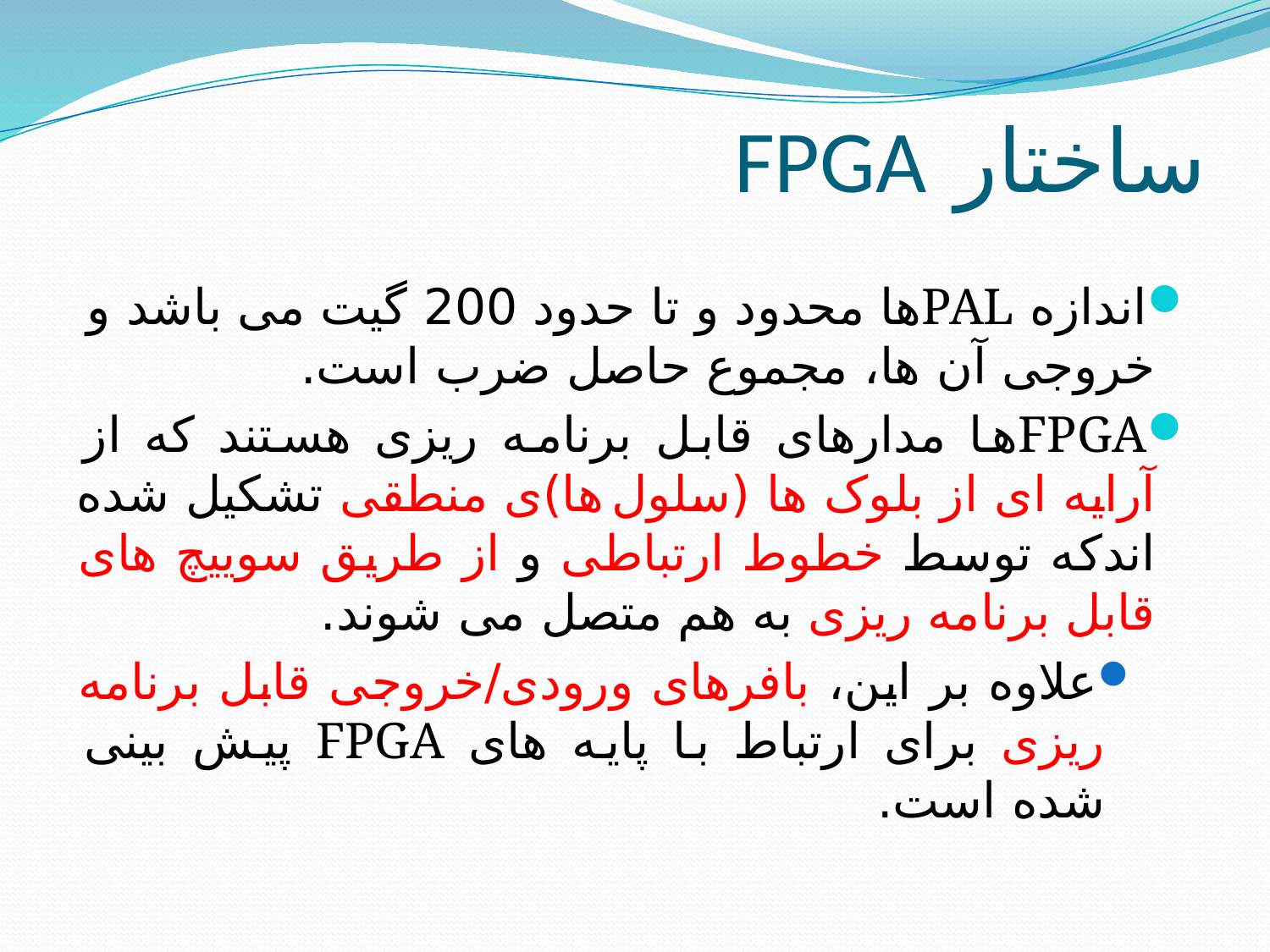

# ساختار FPGA
اندازه PALها محدود و تا حدود 200 گیت می باشد و خروجی آن ها، مجموع حاصل ضرب است.
FPGAها مدارهای قابل برنامه ریزی هستند که از آرایه ای از بلوک ها (سلول ها)ی منطقی تشکیل شده اندکه توسط خطوط ارتباطی و از طریق سوییچ های قابل برنامه ریزی به هم متصل می شوند.
علاوه بر این، بافرهای ورودی/خروجی قابل برنامه ریزی برای ارتباط با پایه های FPGA پیش بینی شده است.